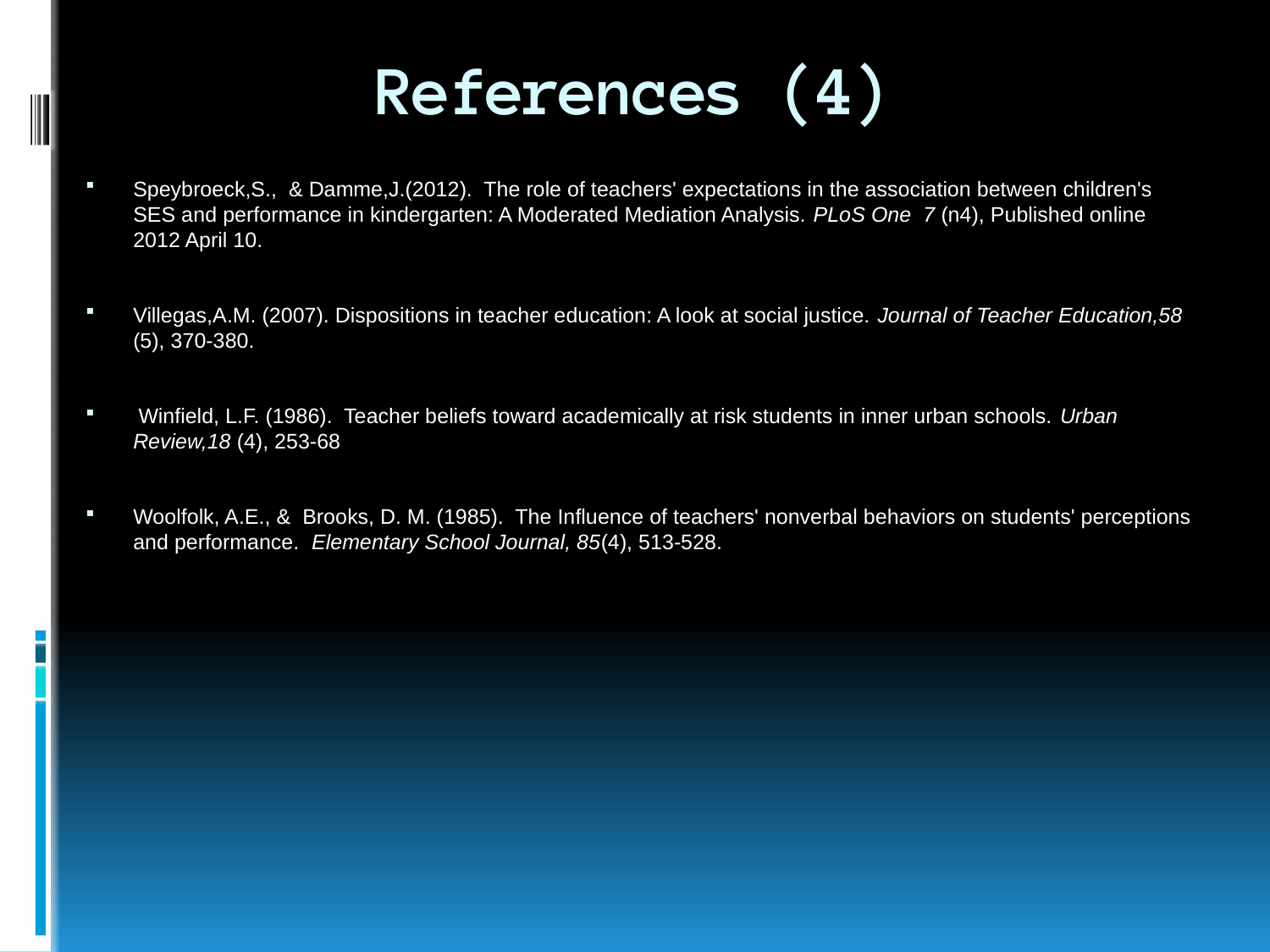

# References (4)
Speybroeck,S.,  & Damme,J.(2012).  The role of teachers' expectations in the association between children's SES and performance in kindergarten: A Moderated Mediation Analysis. PLoS One  7 (n4), Published online 2012 April 10.

Villegas,A.M. (2007). Dispositions in teacher education: A look at social justice. Journal of Teacher Education,58 (5), 370-380.

 Winfield, L.F. (1986).  Teacher beliefs toward academically at risk students in inner urban schools. Urban Review,18 (4), 253-68

Woolfolk, A.E., &  Brooks, D. M. (1985).  The Influence of teachers' nonverbal behaviors on students' perceptions and performance.  Elementary School Journal, 85(4), 513-528.